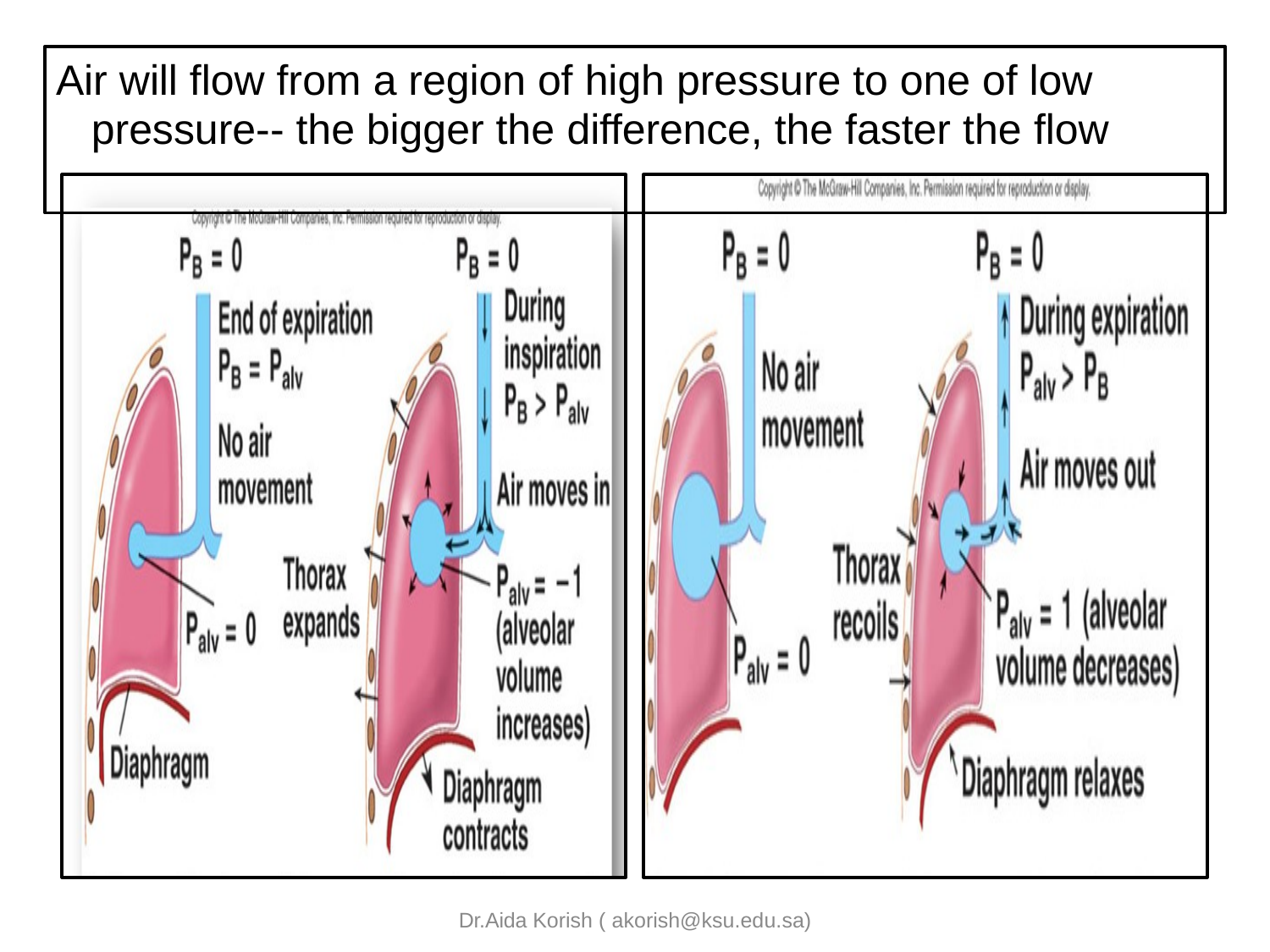

# Air will flow from a region of high pressure to one of low  pressure-- the bigger the difference, the faster the flow

Dr.Aida Korish ( akorish@ksu.edu.sa)